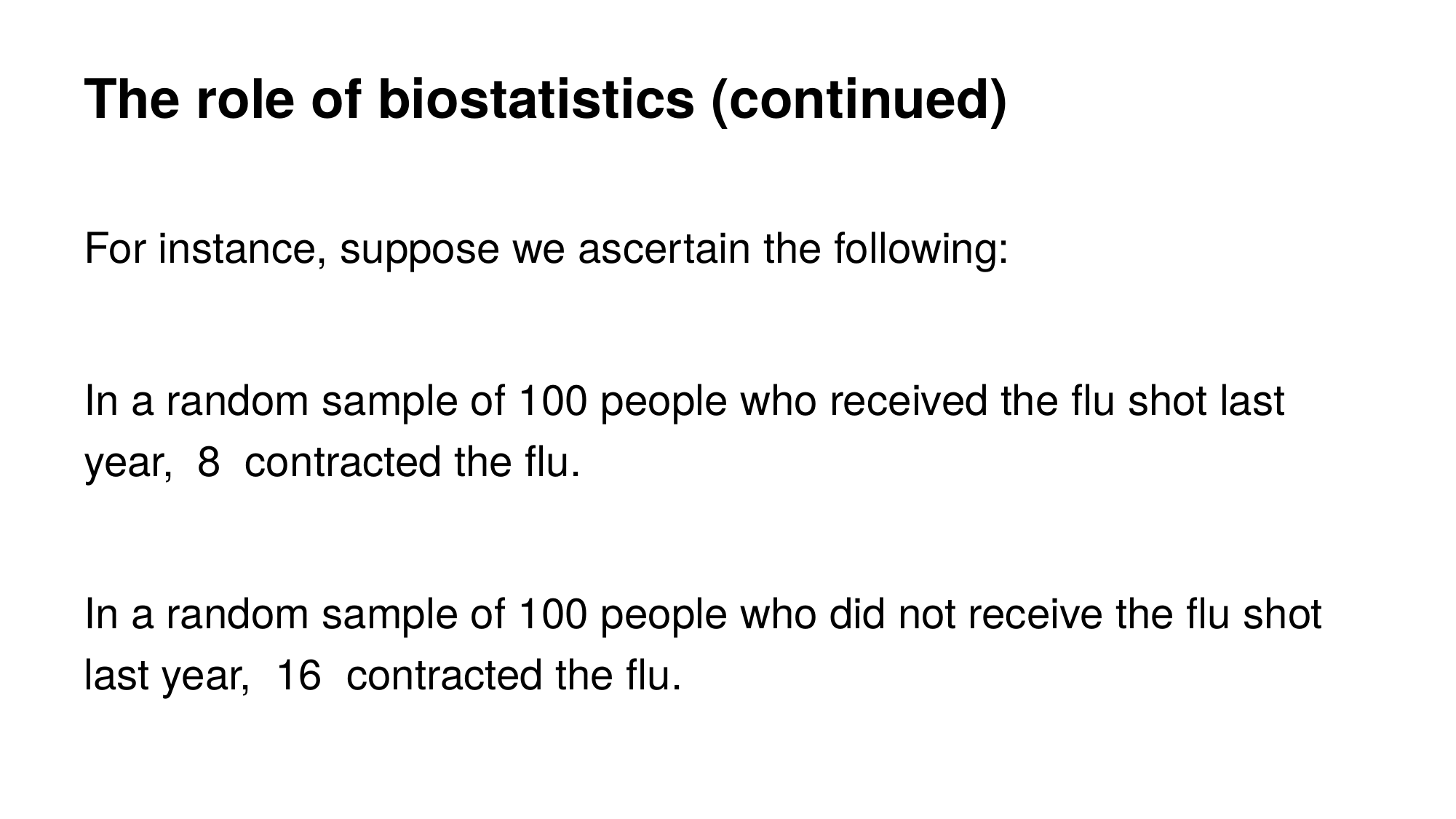

# The role of biostatistics (continued)
For instance, suppose we ascertain the following:

In a random sample of 100 people who received the flu shot last year,  8  contracted the flu.

In a random sample of 100 people who did not receive the flu shot last year,  16  contracted the flu.